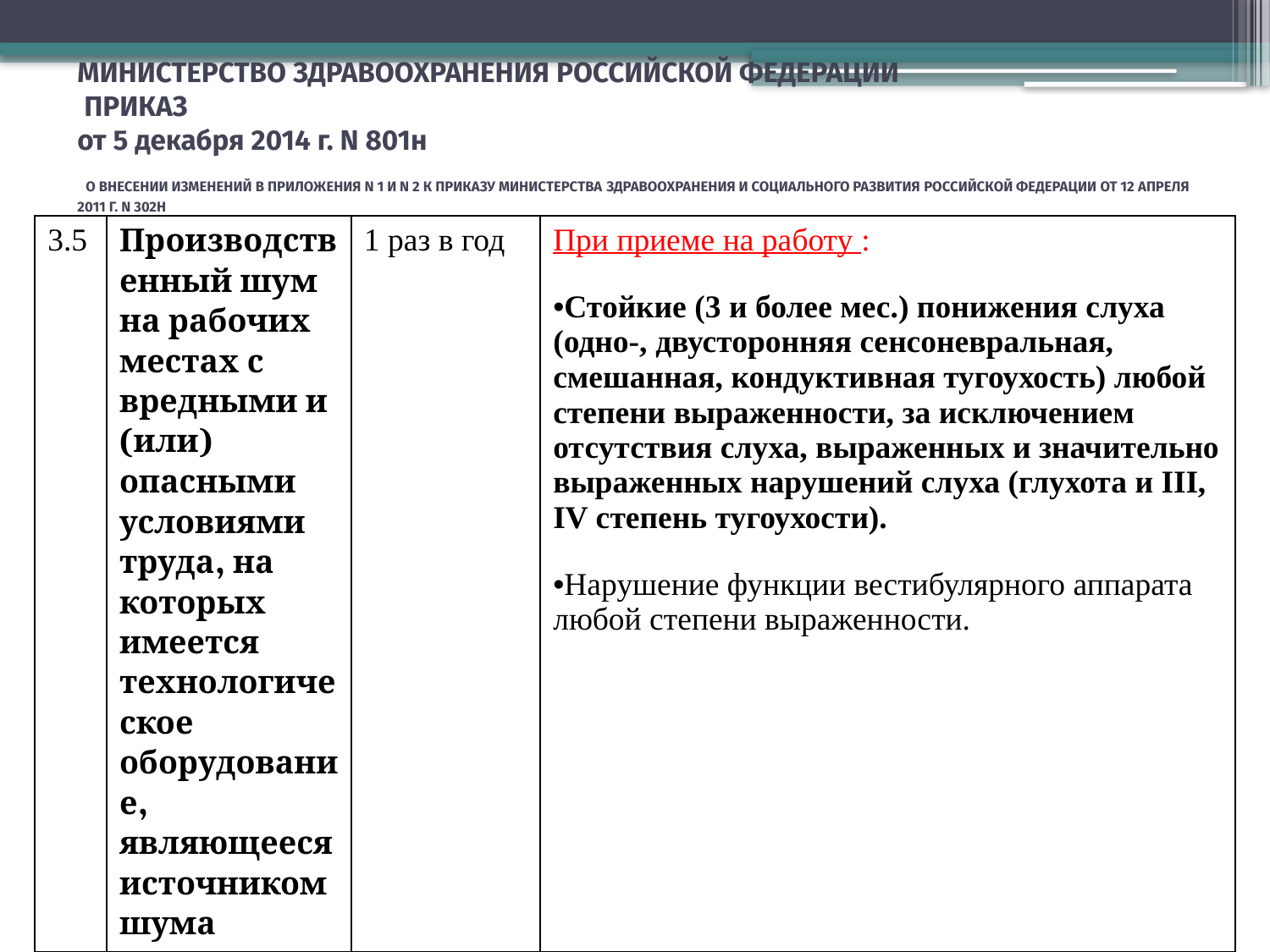

# МИНИСТЕРСТВО ЗДРАВООХРАНЕНИЯ РОССИЙСКОЙ ФЕДЕРАЦИИ  ПРИКАЗ от 5 декабря 2014 г. N 801н О ВНЕСЕНИИ ИЗМЕНЕНИЙ В ПРИЛОЖЕНИЯ N 1 И N 2 К ПРИКАЗУ МИНИСТЕРСТВА ЗДРАВООХРАНЕНИЯ И СОЦИАЛЬНОГО РАЗВИТИЯ РОССИЙСКОЙ ФЕДЕРАЦИИ ОТ 12 АПРЕЛЯ 2011 Г. N 302Н
| 3.5 | Производственный шум на рабочих местах с вредными и (или) опасными условиями труда, на которых имеется технологическое оборудование, являющееся источником шума | 1 раз в год | При приеме на работу : Стойкие (3 и более мес.) понижения слуха (одно-, двусторонняя сенсоневральная, смешанная, кондуктивная тугоухость) любой степени выраженности, за исключением отсутствия слуха, выраженных и значительно выраженных нарушений слуха (глухота и III, IV степень тугоухости). Нарушение функции вестибулярного аппарата любой степени выраженности. |
| --- | --- | --- | --- |